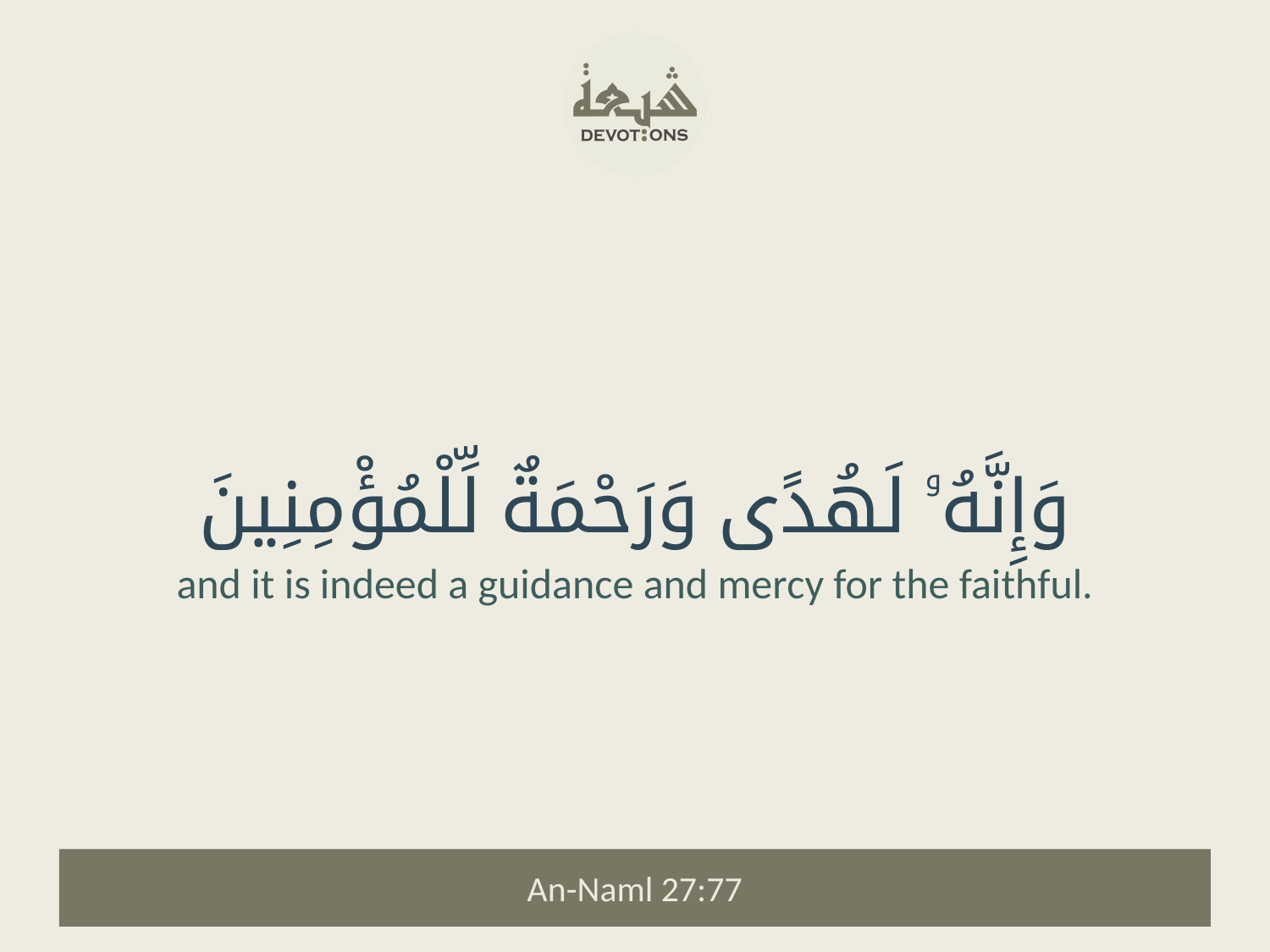

وَإِنَّهُۥ لَهُدًى وَرَحْمَةٌ لِّلْمُؤْمِنِينَ
and it is indeed a guidance and mercy for the faithful.
An-Naml 27:77